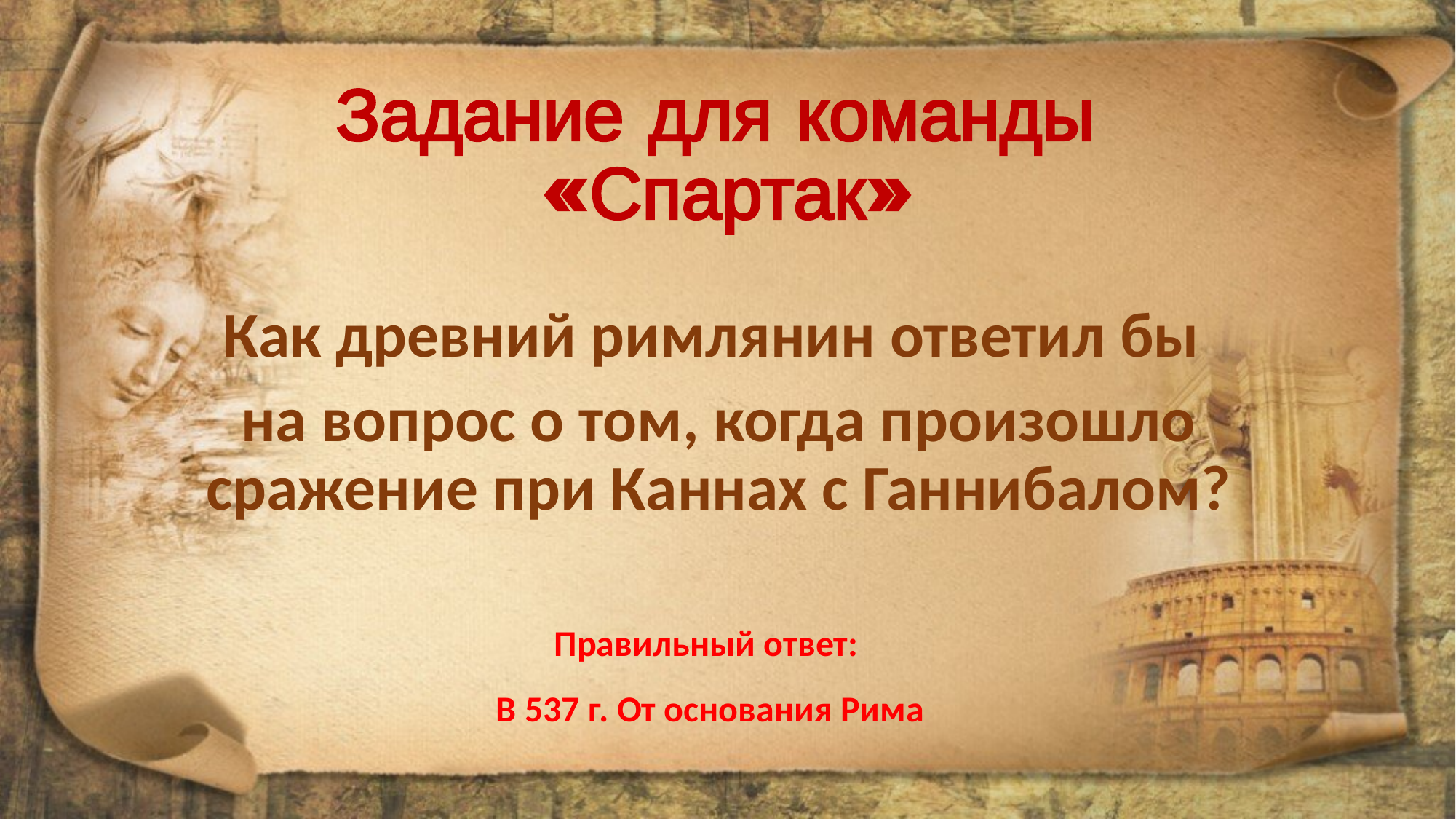

# Задание для команды «Спартак»

Как древний римлянин ответил бы
на вопрос о том, когда произошло сражение при Каннах с Ганнибалом?
Правильный ответ:
В 537 г. От основания Рима